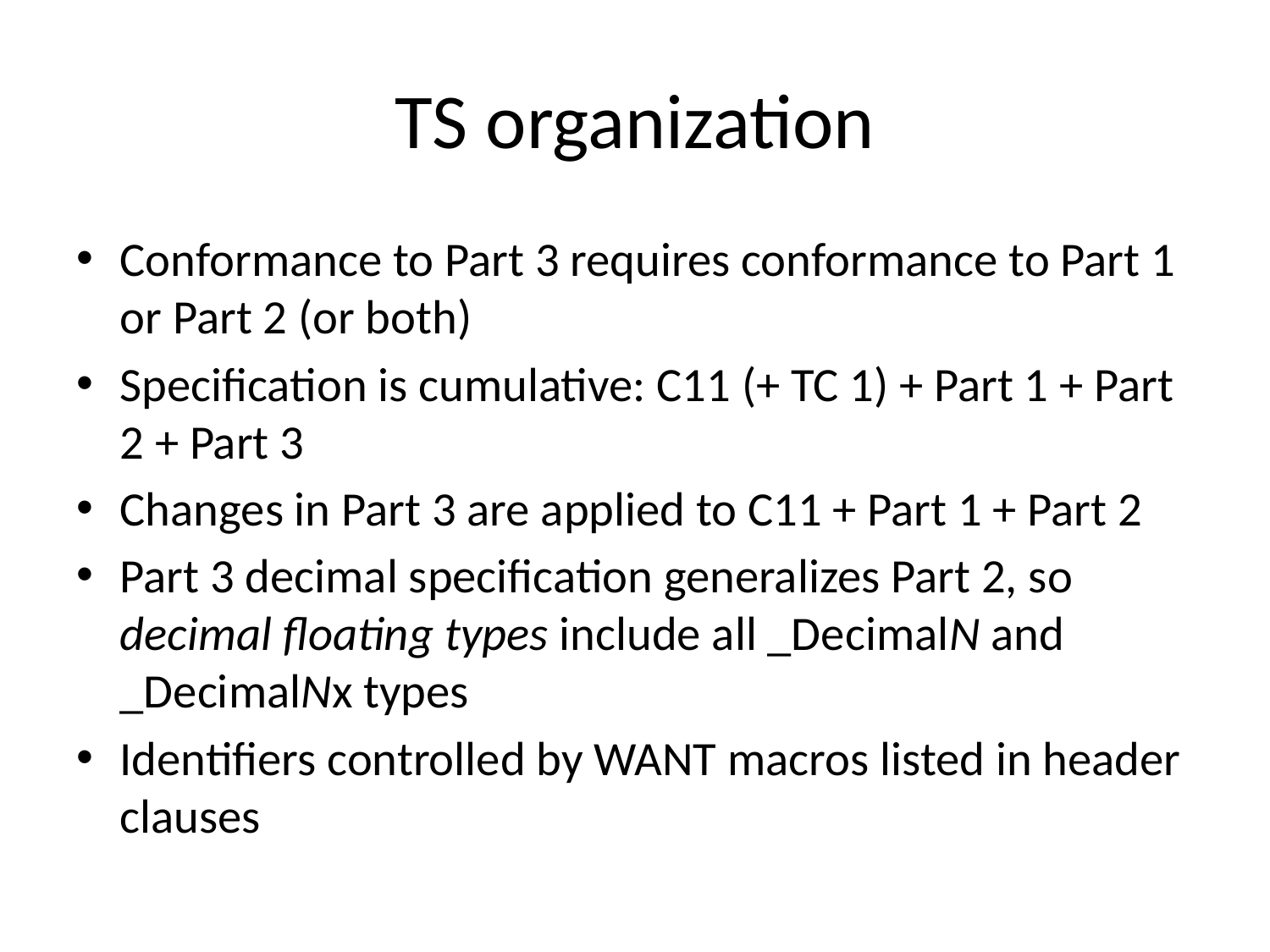

# TS organization
Conformance to Part 3 requires conformance to Part 1 or Part 2 (or both)
Specification is cumulative: C11 (+ TC 1) + Part 1 + Part 2 + Part 3
Changes in Part 3 are applied to C11 + Part 1 + Part 2
Part 3 decimal specification generalizes Part 2, so decimal floating types include all _DecimalN and _DecimalNx types
Identifiers controlled by WANT macros listed in header clauses